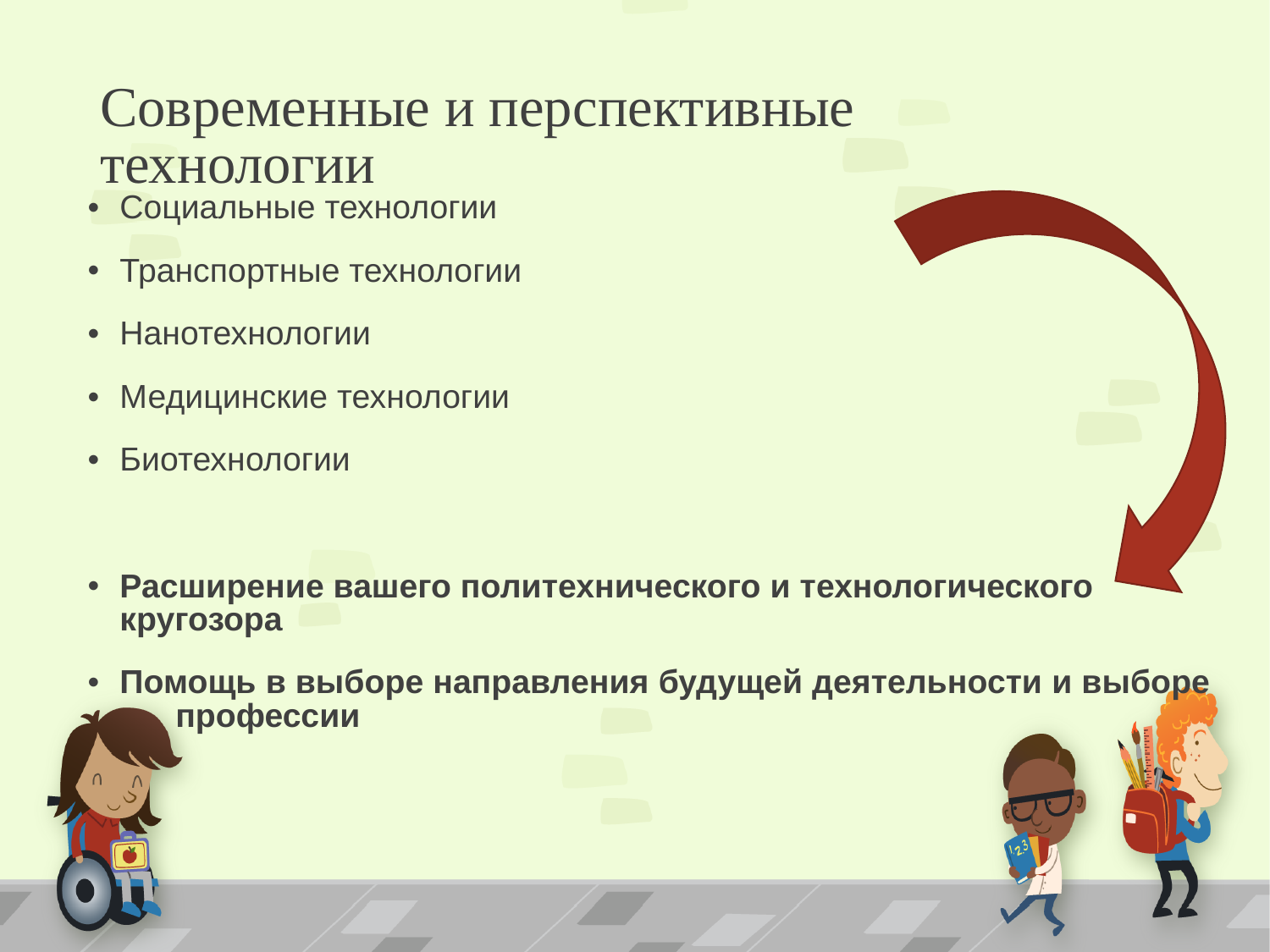

# Современные и перспективные технологии

Социальные технологии
Транспортные технологии
Нанотехнологии
Медицинские технологии
Биотехнологии

Расширение вашего политехнического и технологического кругозора
Помощь в выборе направления будущей деятельности и выборе         профессии